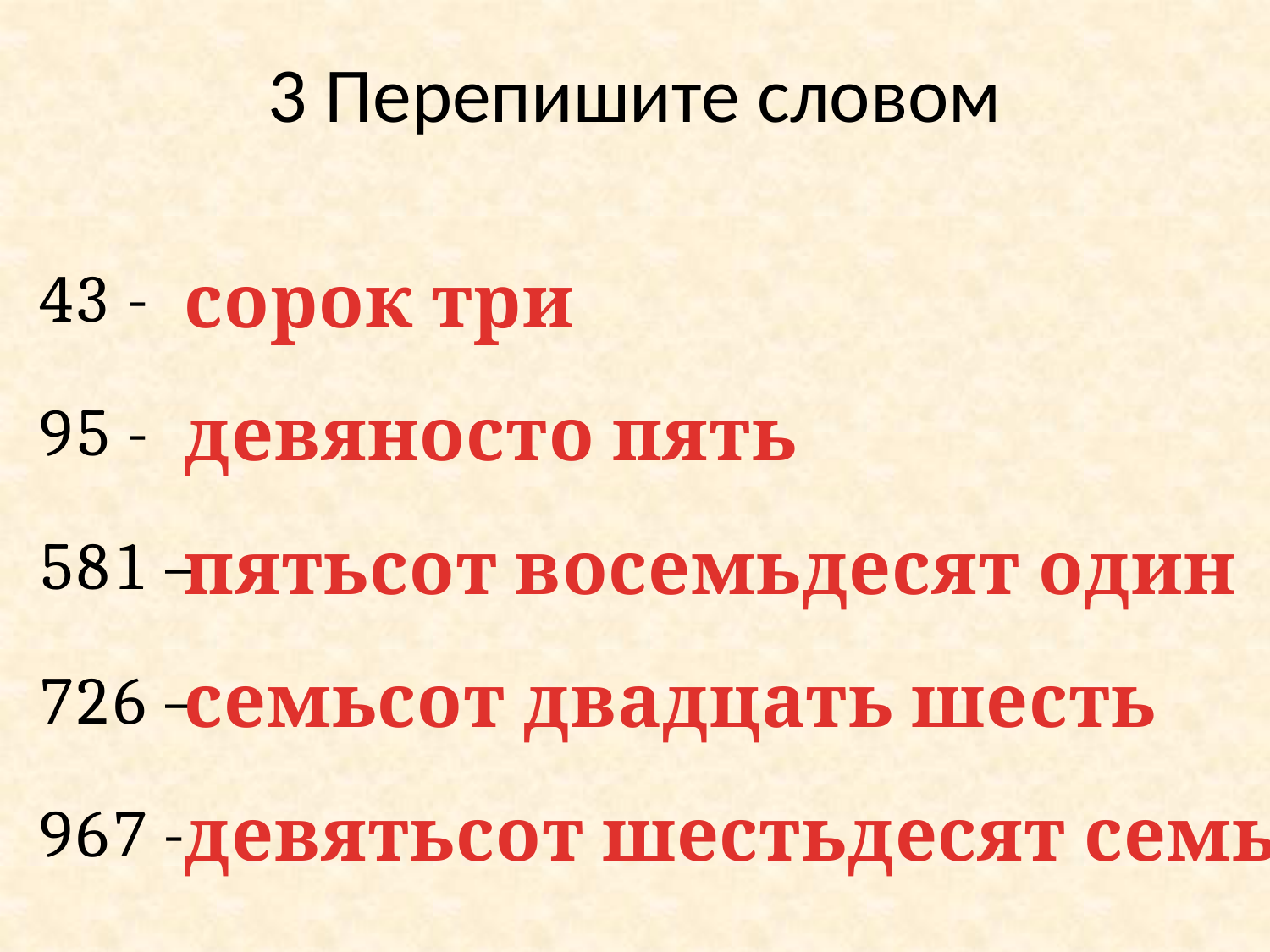

3 Перепишите словом
сорок три
девяносто пять
пятьсот восемьдесят один
семьсот двадцать шесть
девятьсот шестьдесят семь
43 -
95 -
581 –
726 –
967 -